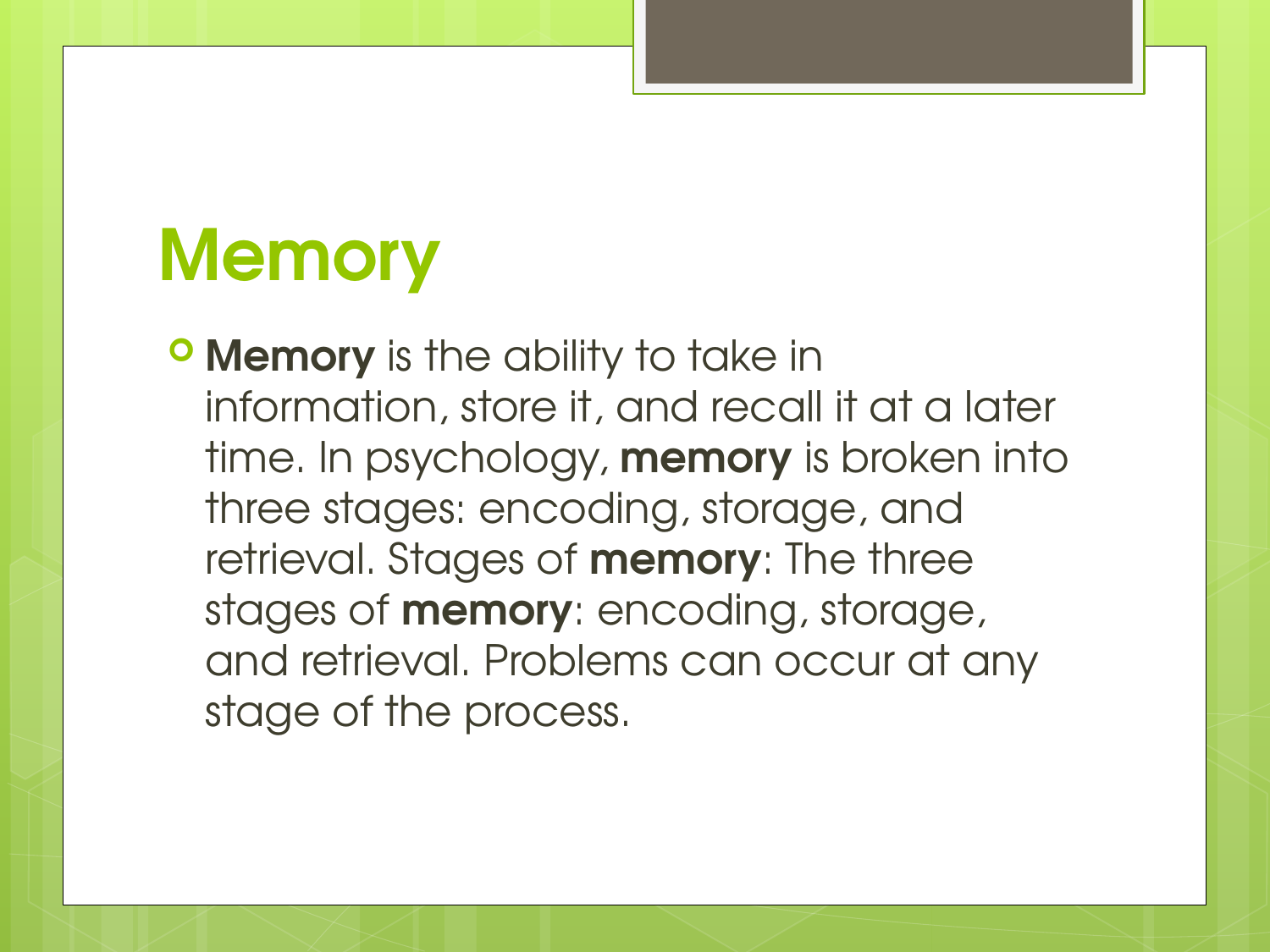

# Memory
Memory is the ability to take in information, store it, and recall it at a later time. In psychology, memory is broken into three stages: encoding, storage, and retrieval. Stages of memory: The three stages of memory: encoding, storage, and retrieval. Problems can occur at any stage of the process.